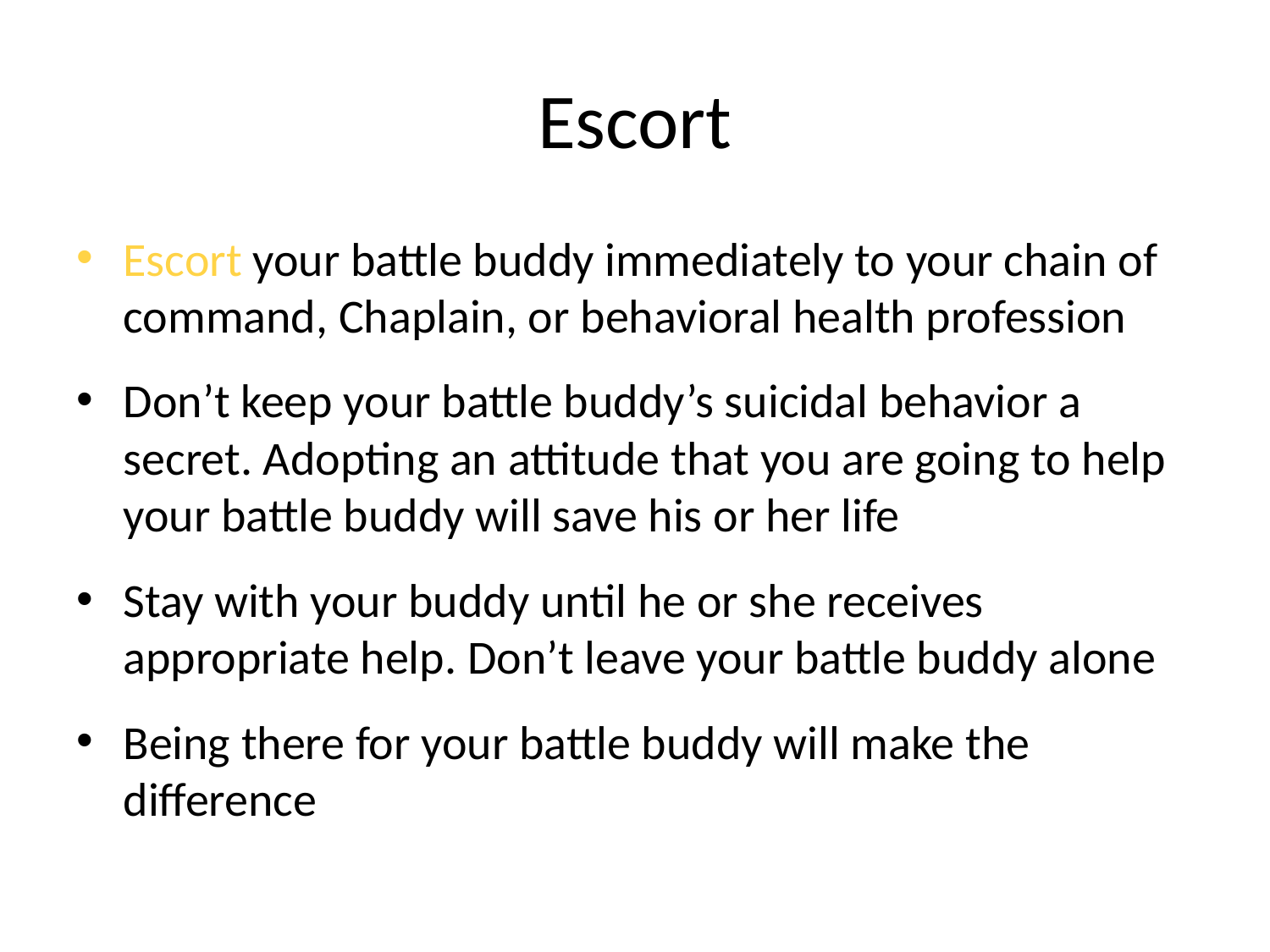

# Escort
Escort your battle buddy immediately to your chain of command, Chaplain, or behavioral health profession
Don’t keep your battle buddy’s suicidal behavior a secret. Adopting an attitude that you are going to help your battle buddy will save his or her life
Stay with your buddy until he or she receives appropriate help. Don’t leave your battle buddy alone
Being there for your battle buddy will make the difference